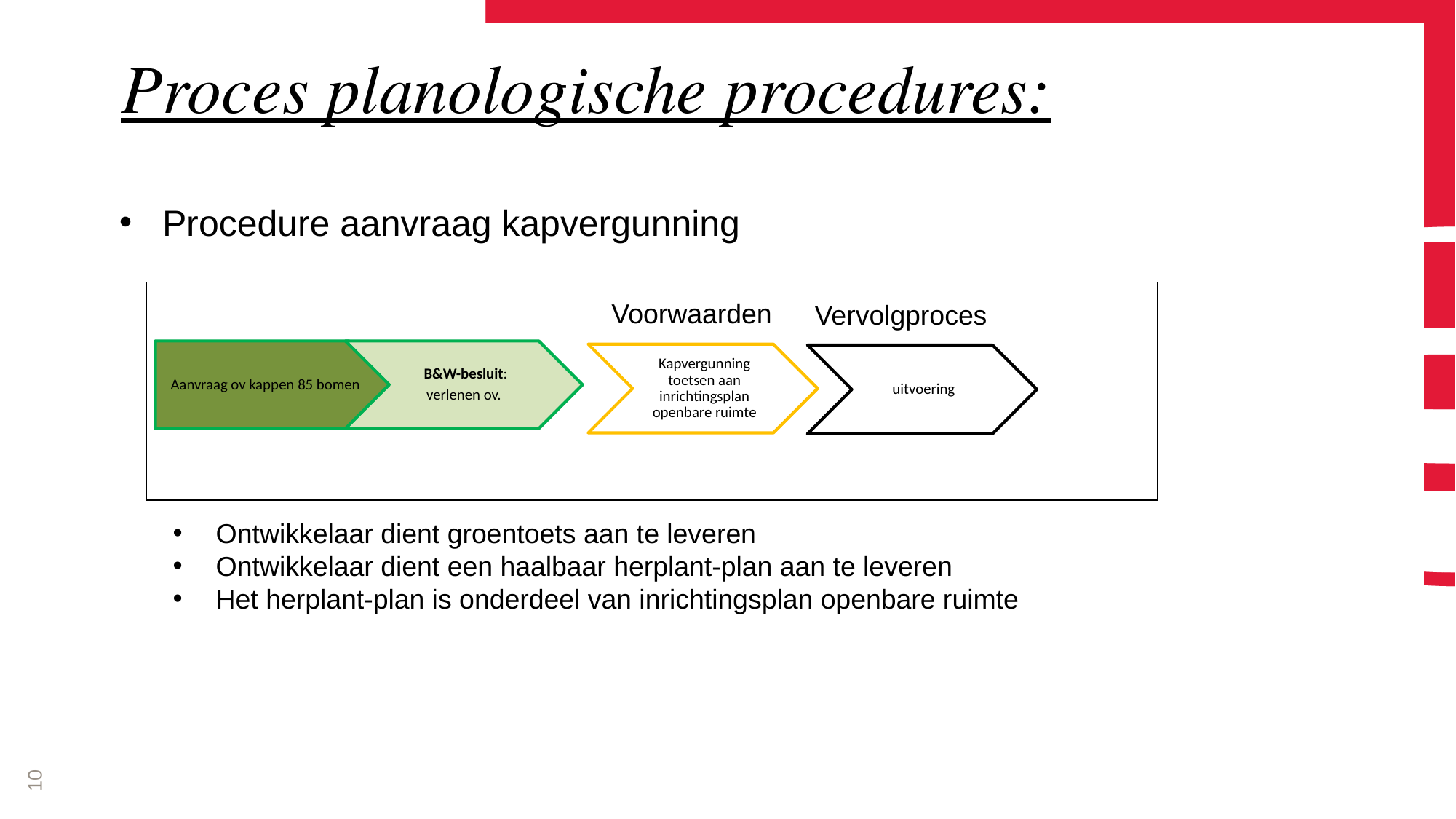

# Proces planologische procedures:
Procedure aanvraag kapvergunning

Ontwikkelaar dient groentoets aan te leveren
Ontwikkelaar dient een haalbaar herplant-plan aan te leveren
Het herplant-plan is onderdeel van inrichtingsplan openbare ruimte

Voorwaarden
Vervolgproces
Aanvraag ov kappen 85 bomen
B&W-besluit:
verlenen ov.
Kapvergunning toetsen aan inrichtingsplan openbare ruimte

uitvoering
10